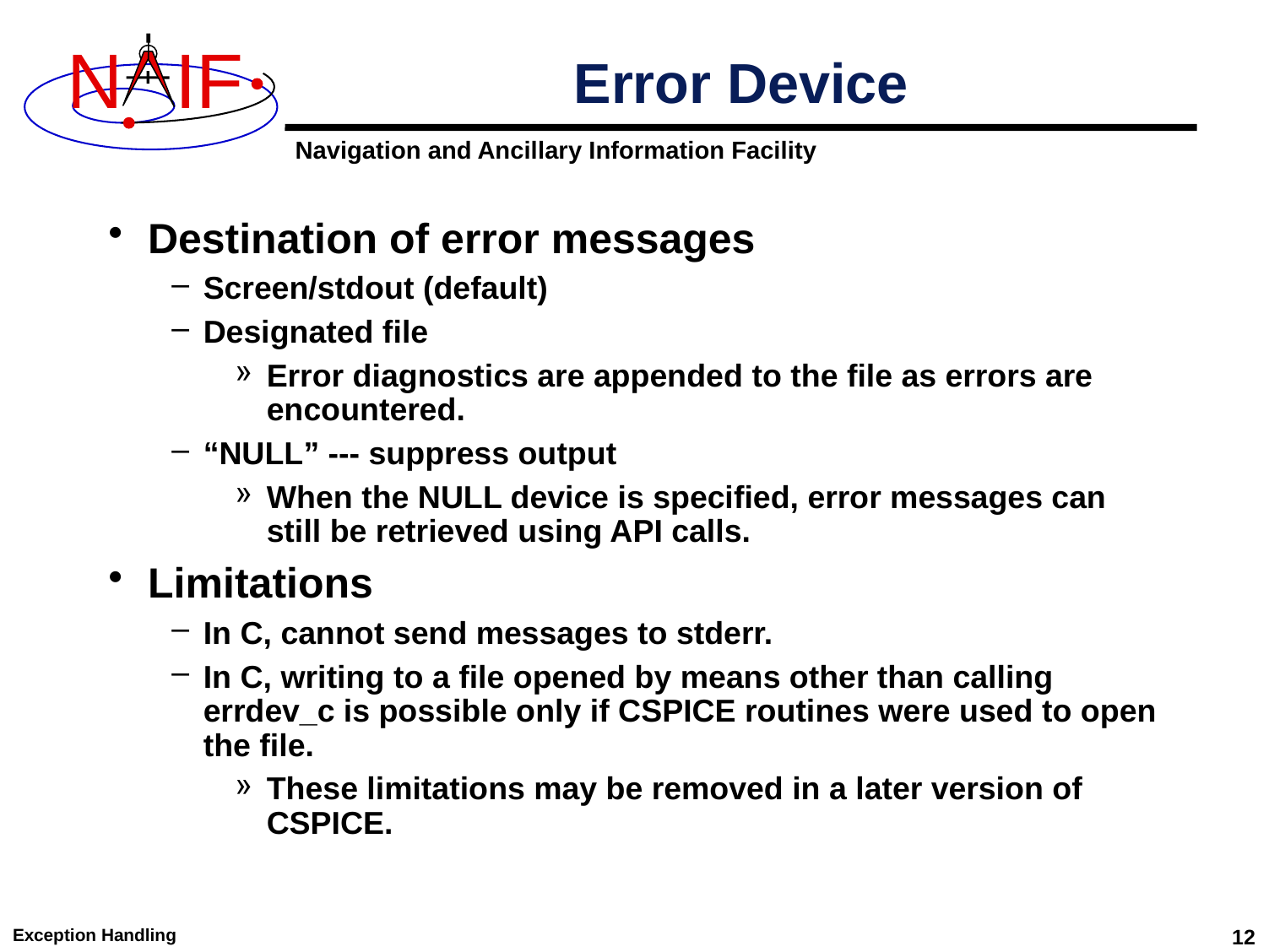

# Error Device
Destination of error messages
Screen/stdout (default)
Designated file
Error diagnostics are appended to the file as errors are encountered.
“NULL” --- suppress output
When the NULL device is specified, error messages can still be retrieved using API calls.
Limitations
In C, cannot send messages to stderr.
In C, writing to a file opened by means other than calling errdev_c is possible only if CSPICE routines were used to open the file.
These limitations may be removed in a later version of CSPICE.
Exception Handling
12